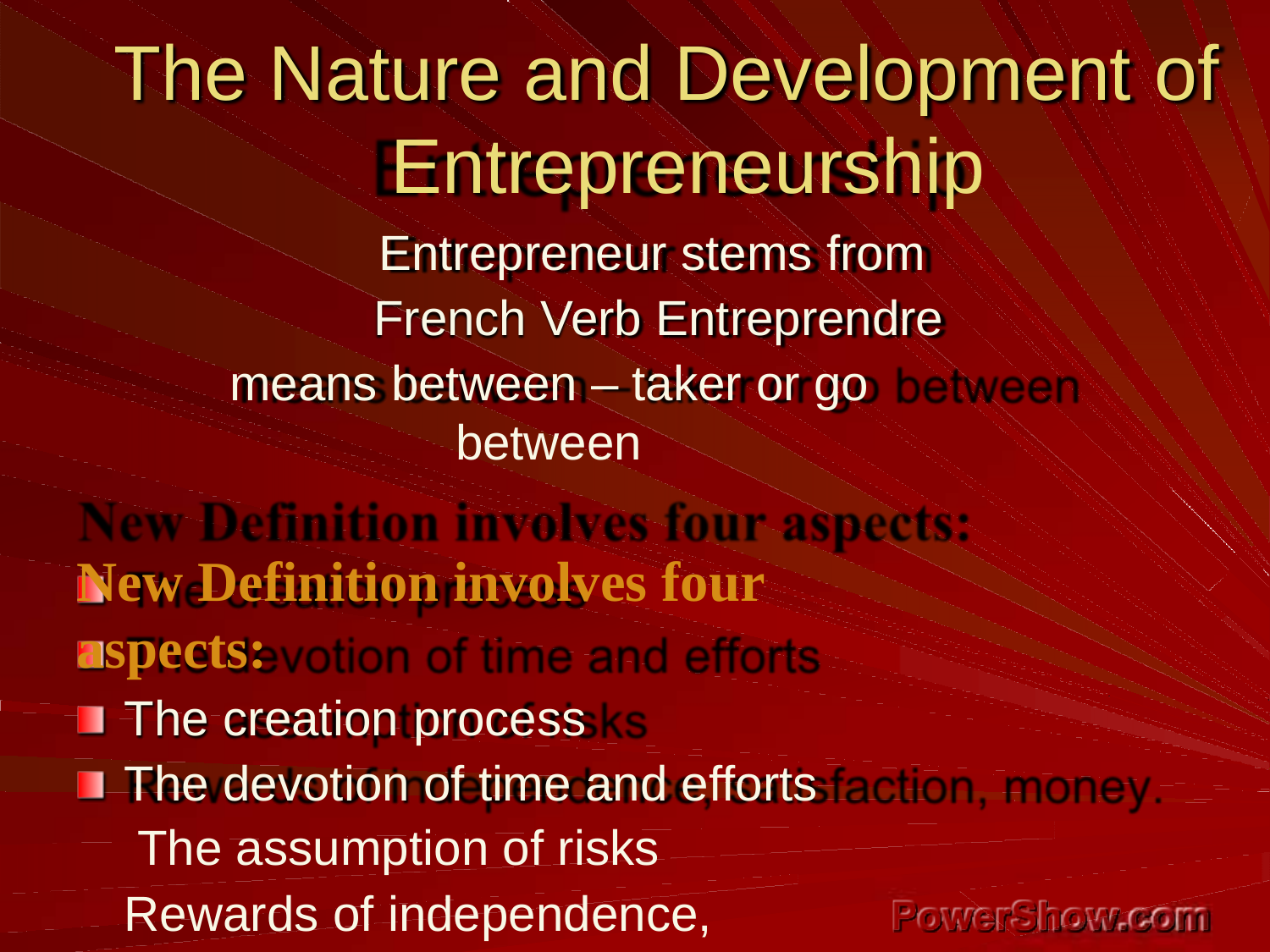

# The Nature and Development of  Entrepreneurship

Entrepreneur stems from  French Verb Entreprendre
means between – taker or go between

New Definition involves four aspects:
The creation process
The devotion of time and efforts  The assumption of risks
Rewards of independence, satisfaction, money.